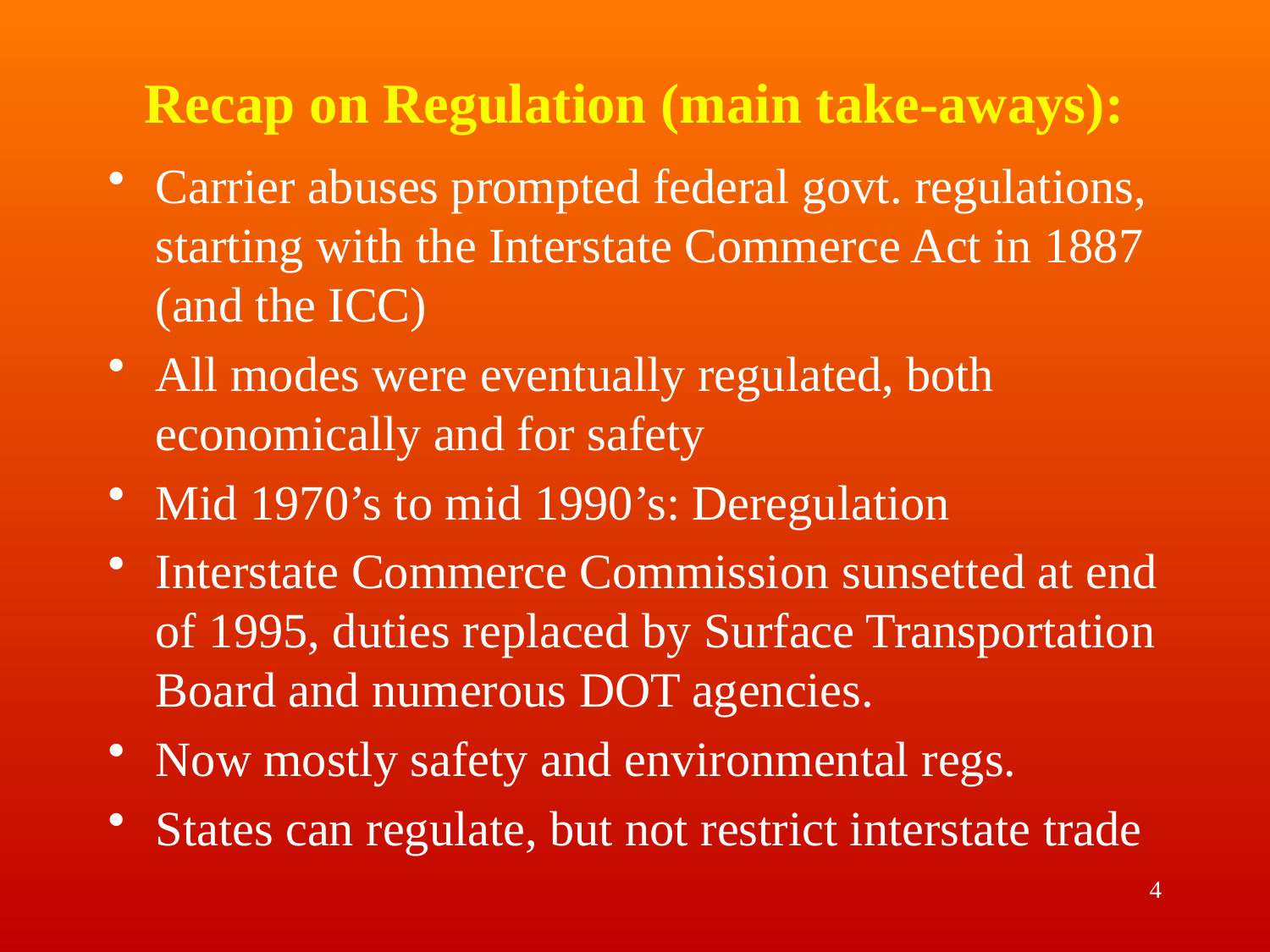

# Recap on Regulation (main take-aways):
Carrier abuses prompted federal govt. regulations, starting with the Interstate Commerce Act in 1887 (and the ICC)
All modes were eventually regulated, both economically and for safety
Mid 1970’s to mid 1990’s: Deregulation
Interstate Commerce Commission sunsetted at end of 1995, duties replaced by Surface Transportation Board and numerous DOT agencies.
Now mostly safety and environmental regs.
States can regulate, but not restrict interstate trade

4